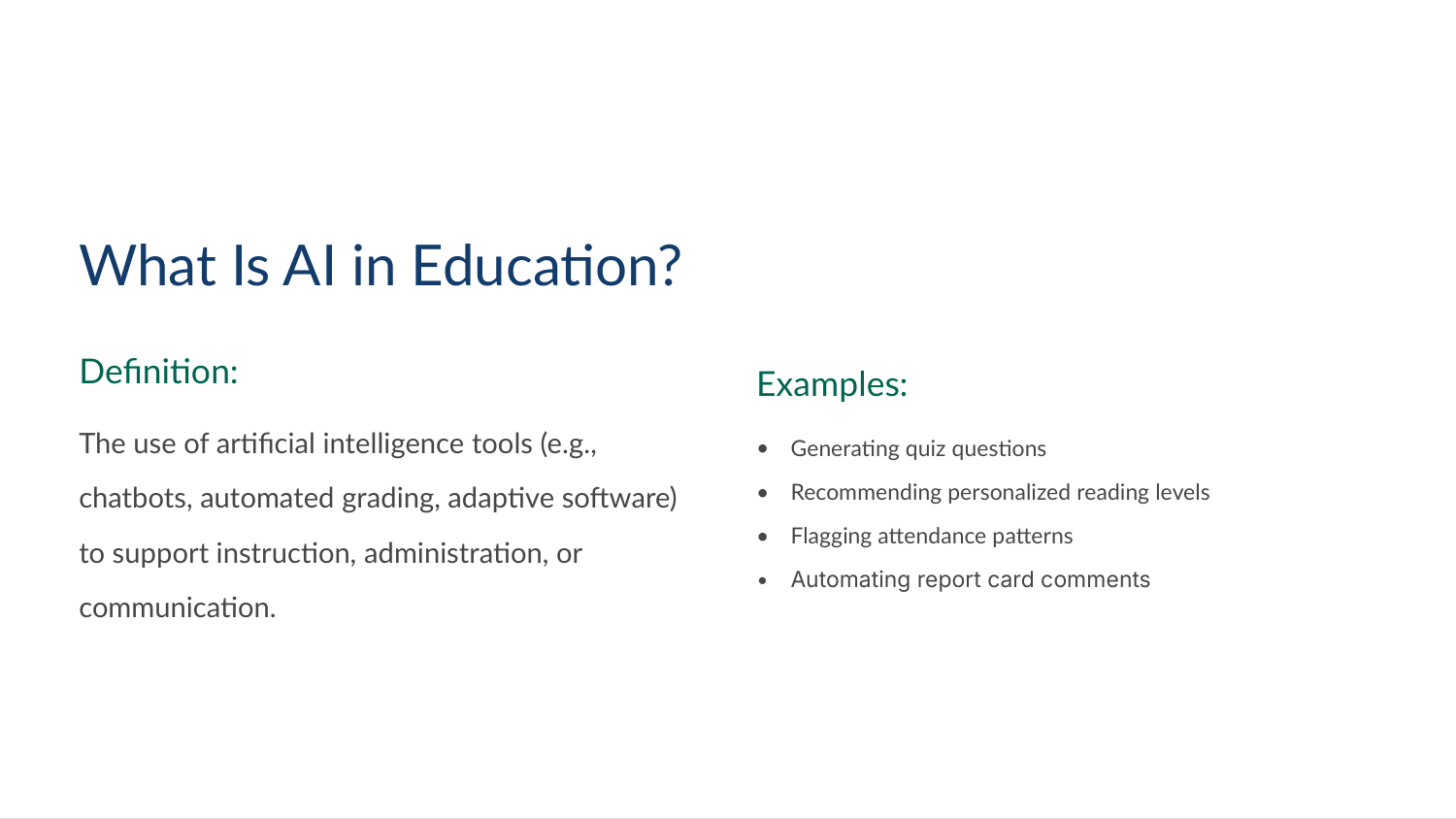

What Is AI in Education?
Definition:
Examples:
The use of artificial intelligence tools (e.g., chatbots, automated grading, adaptive software) to support instruction, administration, or communication.
Generating quiz questions
Recommending personalized reading levels
Flagging attendance patterns
Automating report card comments